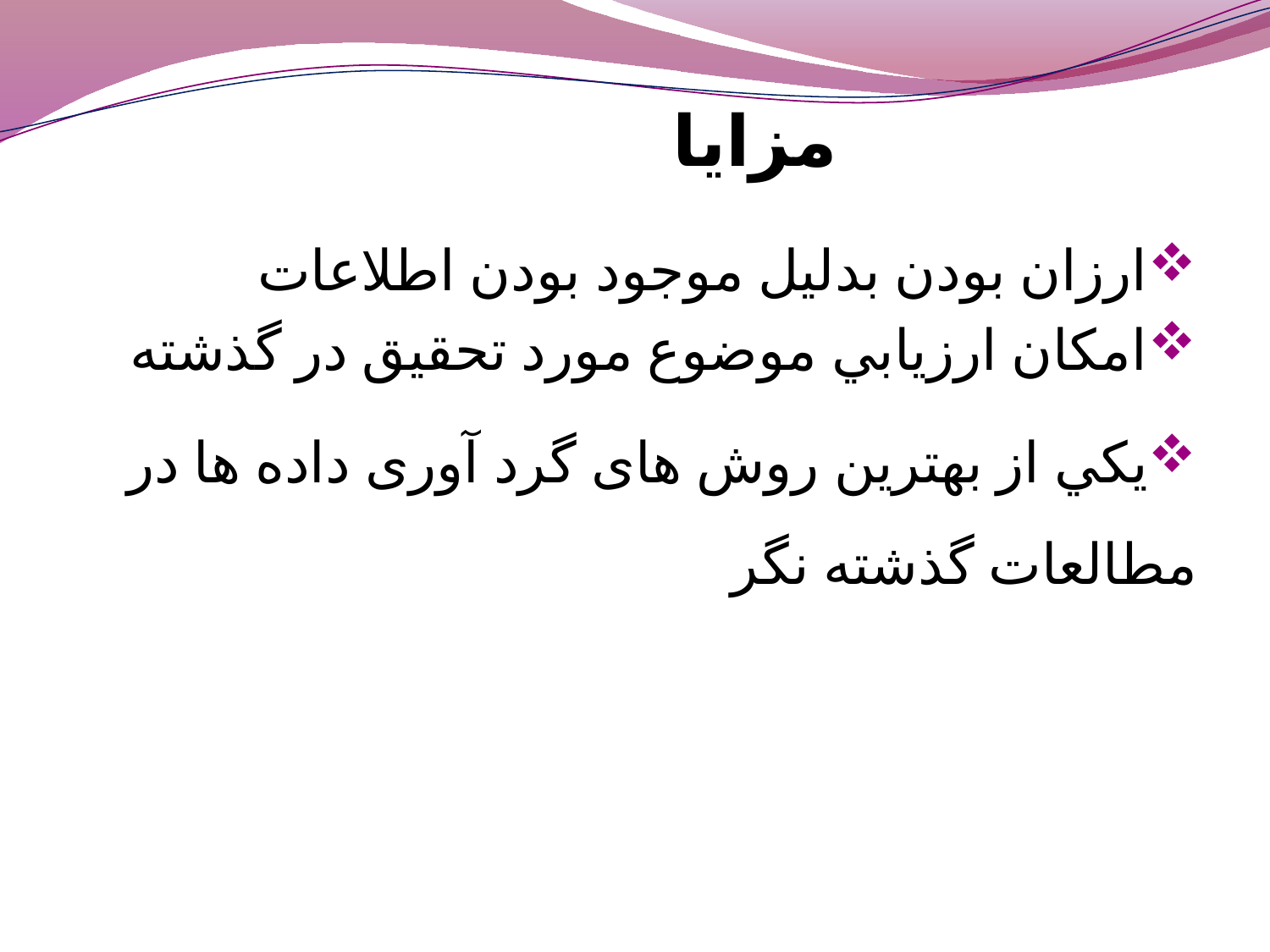

مزایا
ارزان بودن بدليل موجود بودن اطلاعات
امكان ارزيابي موضوع مورد تحقيق در گذشته
يكي از بهترين روش های گرد آوری داده ها در مطالعات گذشته نگر